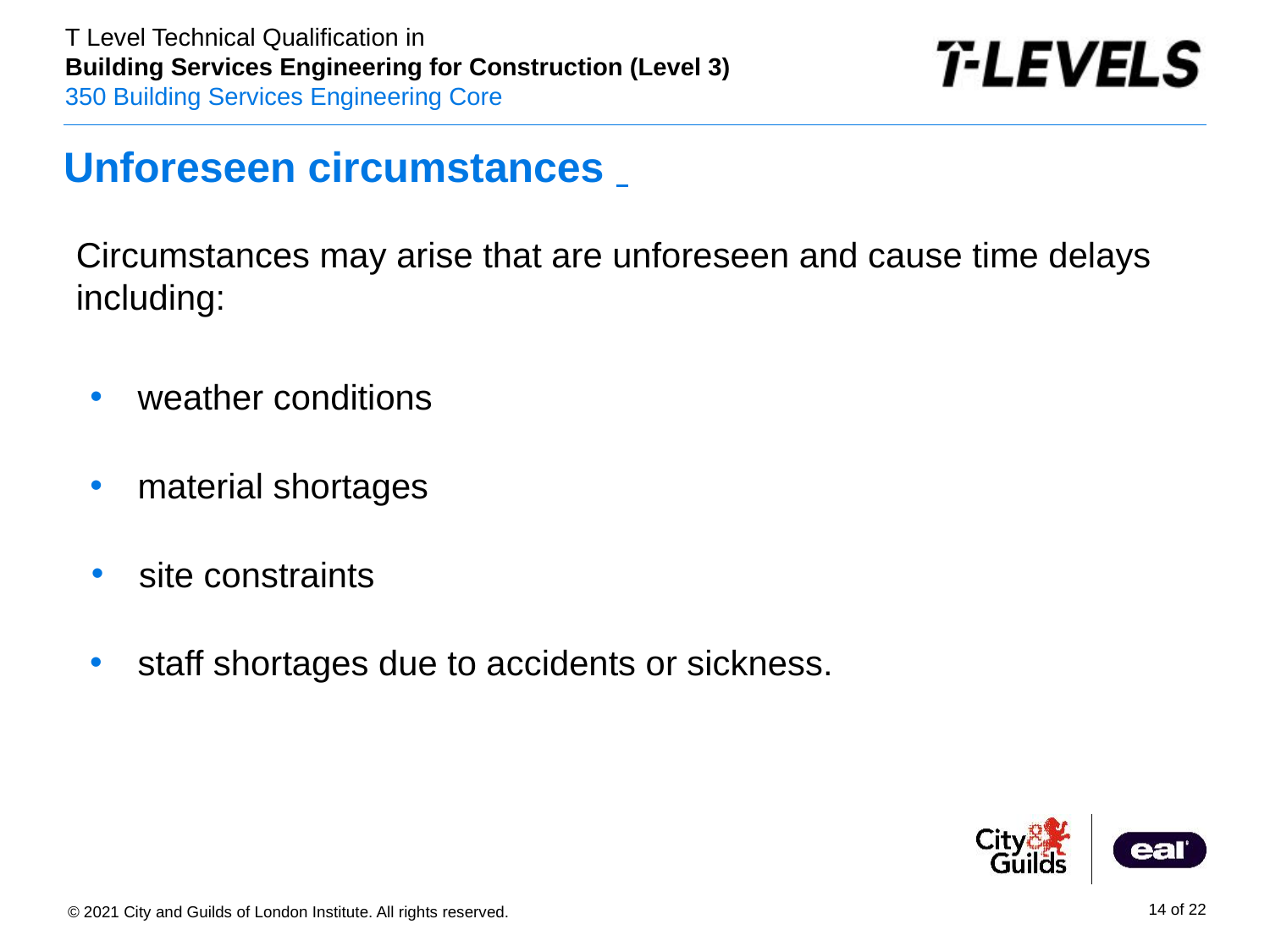

# Unforeseen circumstances
Circumstances may arise that are unforeseen and cause time delays including:
weather conditions
material shortages

site constraints
staff shortages due to accidents or sickness.